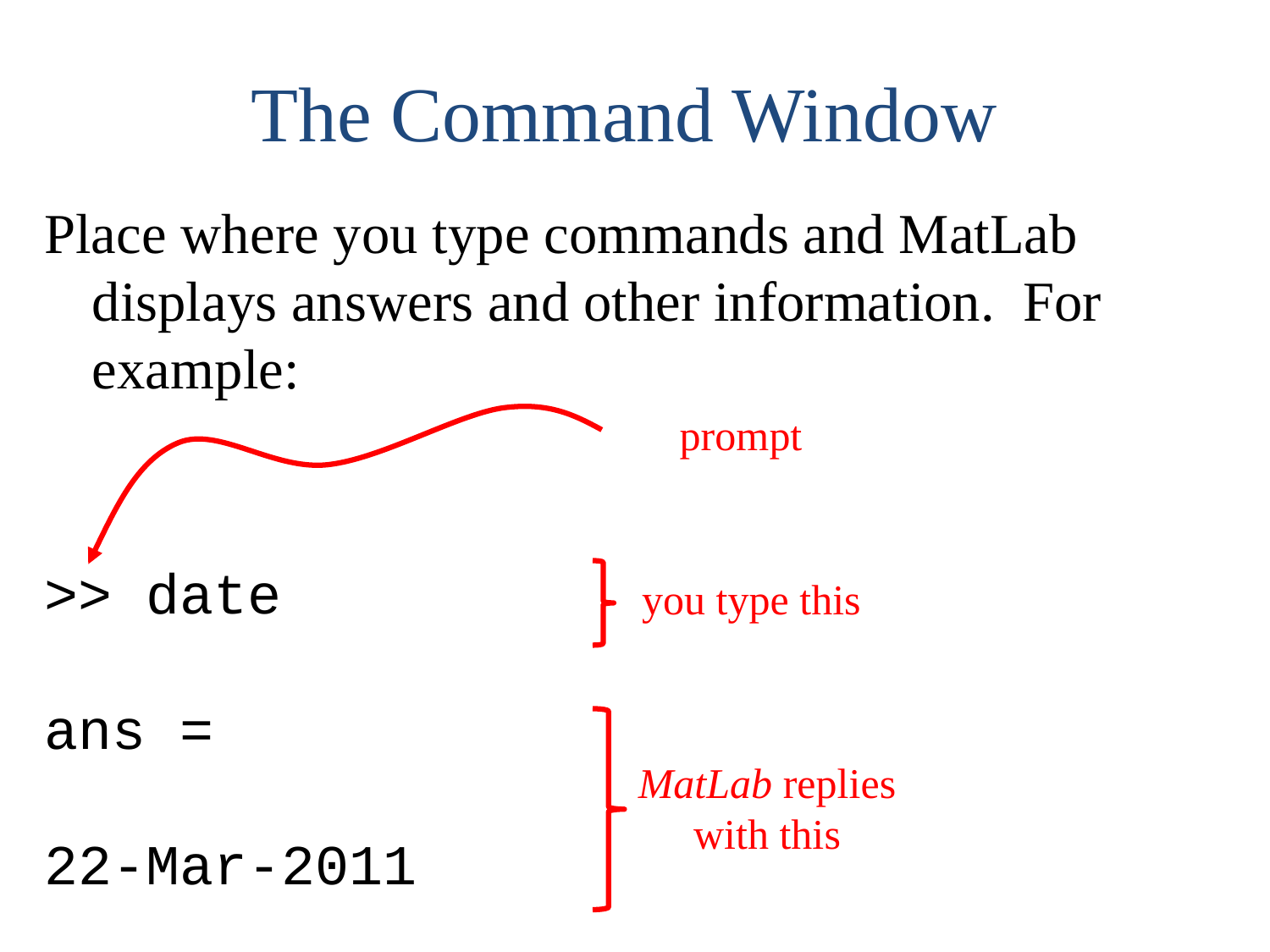

The Command Window
Place where you type commands and MatLab displays answers and other information.  For example:

>> date

ans =

22-Mar-2011

# prompt

you type this

MatLab replies with this